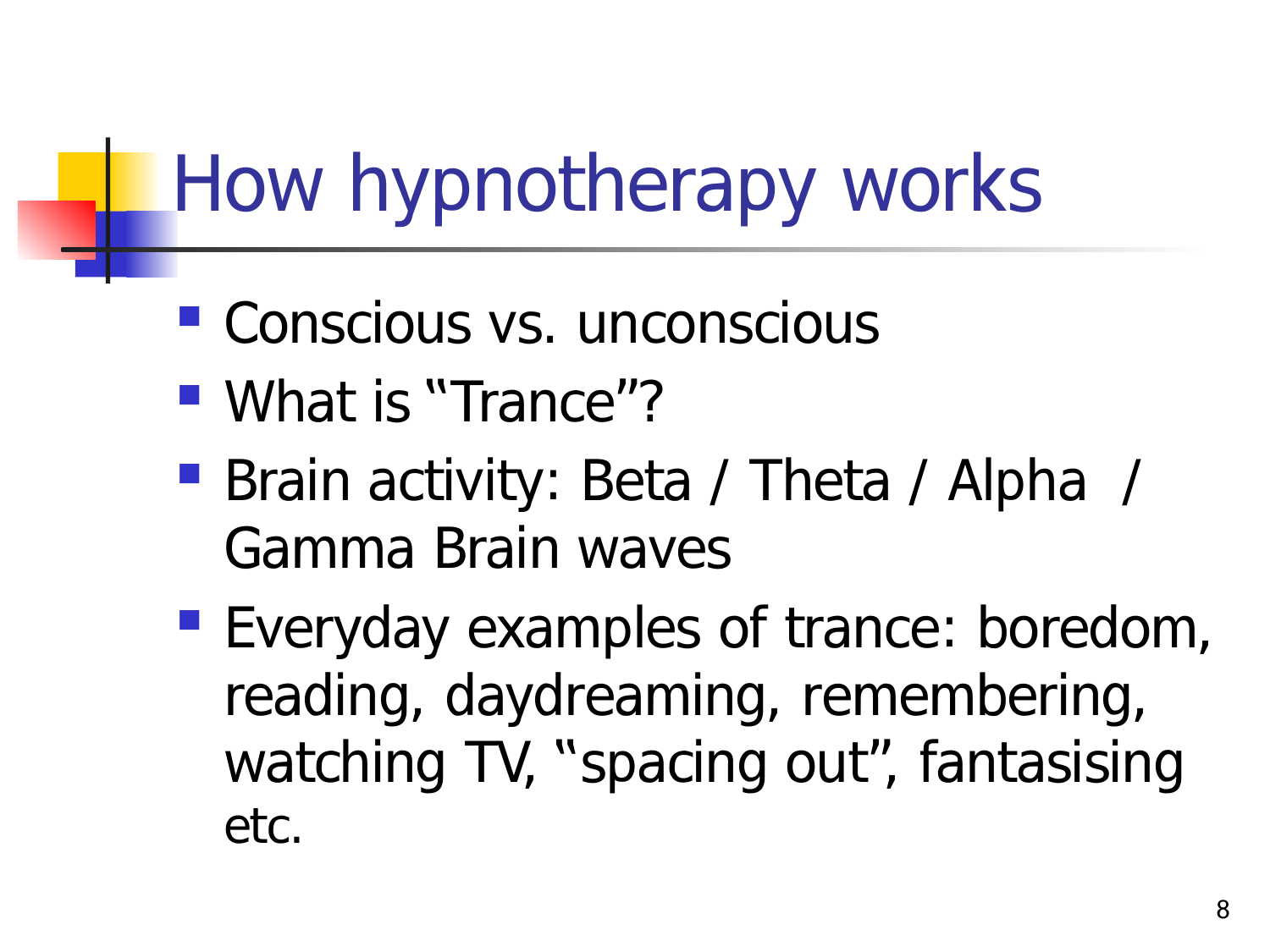

# How hypnotherapy works
Conscious vs. unconscious
What is “Trance”?
Brain activity: Beta / Theta / Alpha  / Gamma Brain waves
Everyday examples of trance: boredom, reading, daydreaming, remembering, watching TV, “spacing out”, fantasising etc.
8